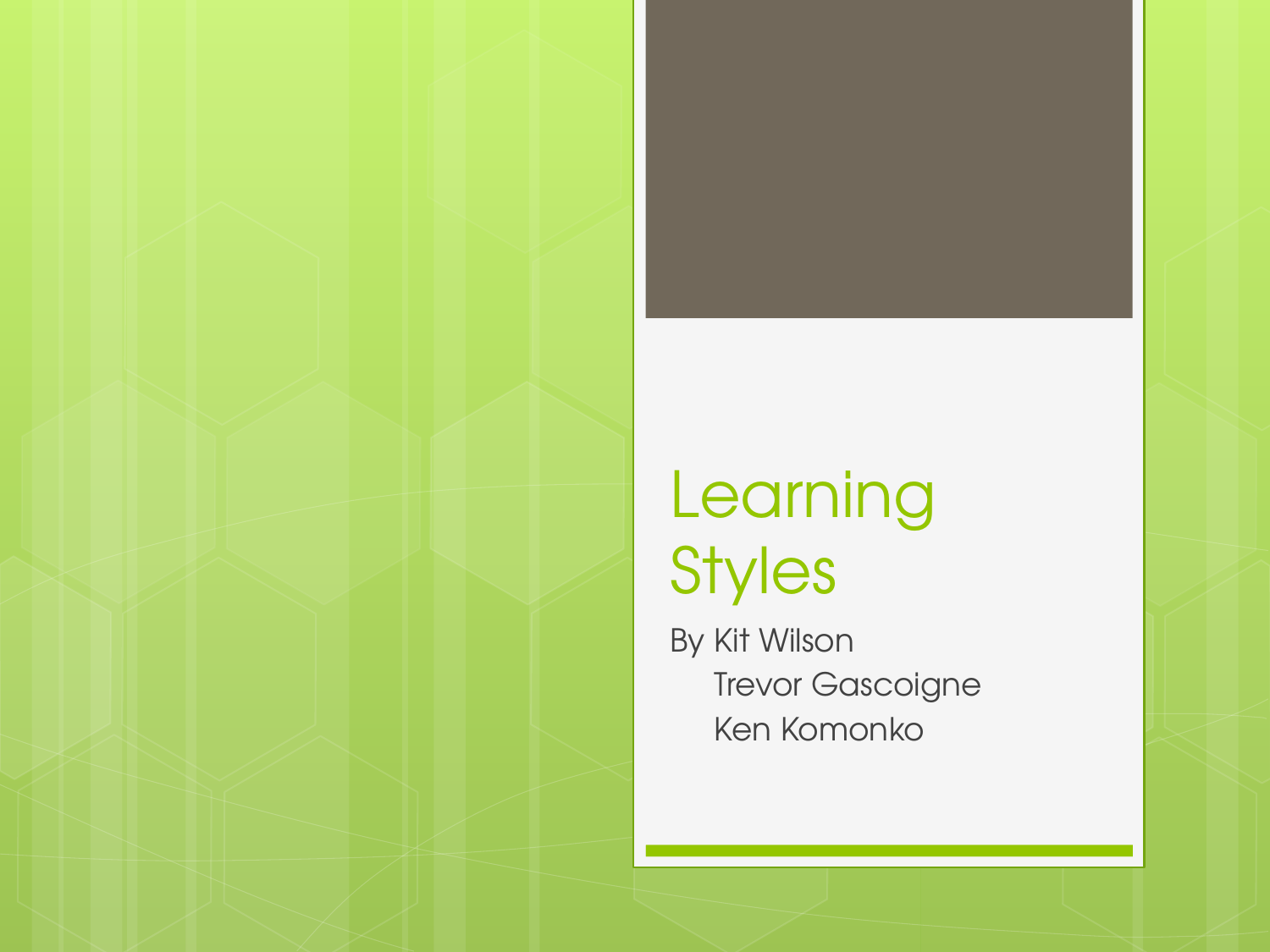

# Learning Styles
By Kit Wilson
     Trevor Gascoigne
     Ken Komonko